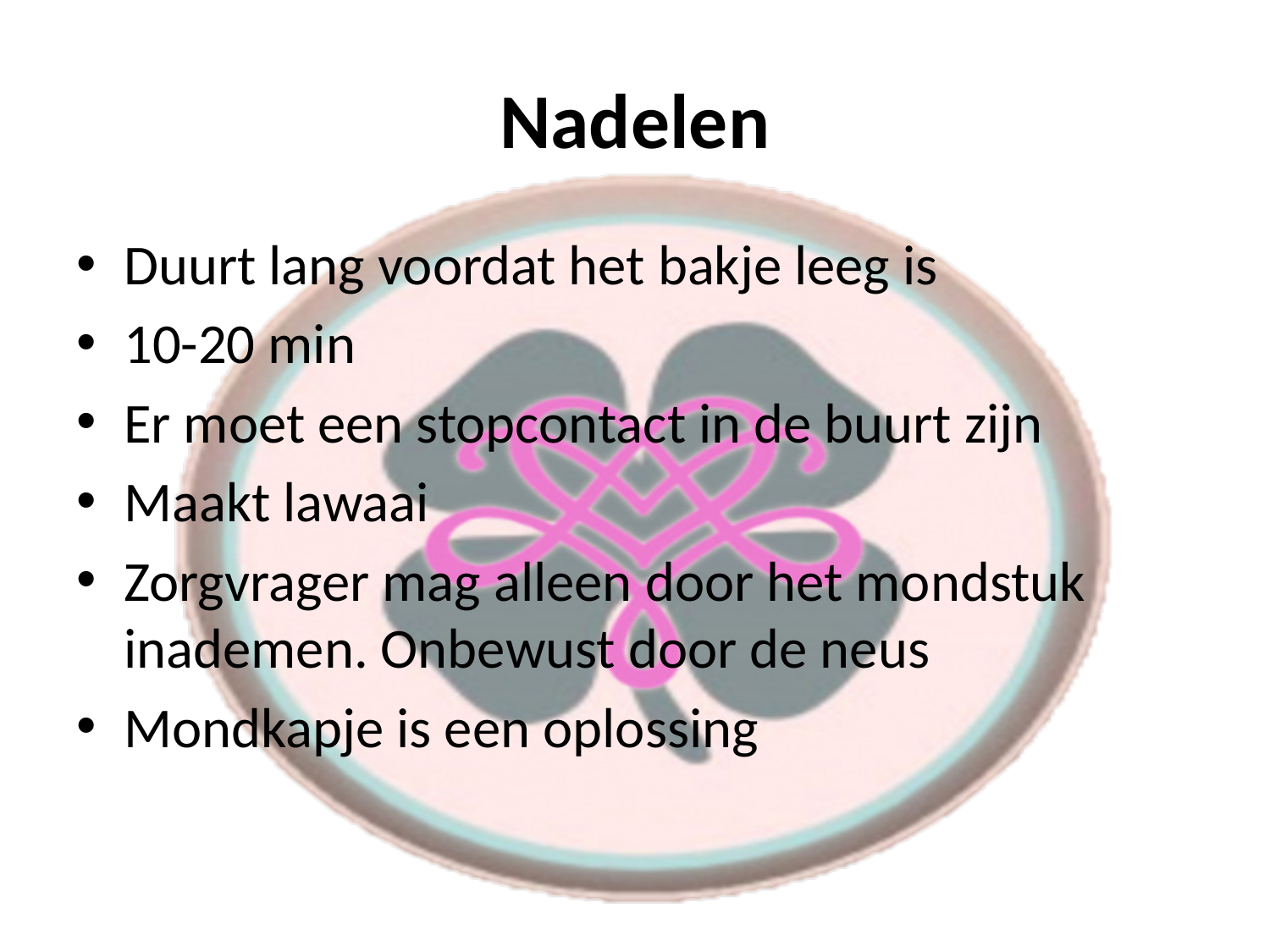

# Nadelen
Duurt lang voordat het bakje leeg is
10-20 min
Er moet een stopcontact in de buurt zijn
Maakt lawaai
Zorgvrager mag alleen door het mondstuk inademen. Onbewust door de neus
Mondkapje is een oplossing